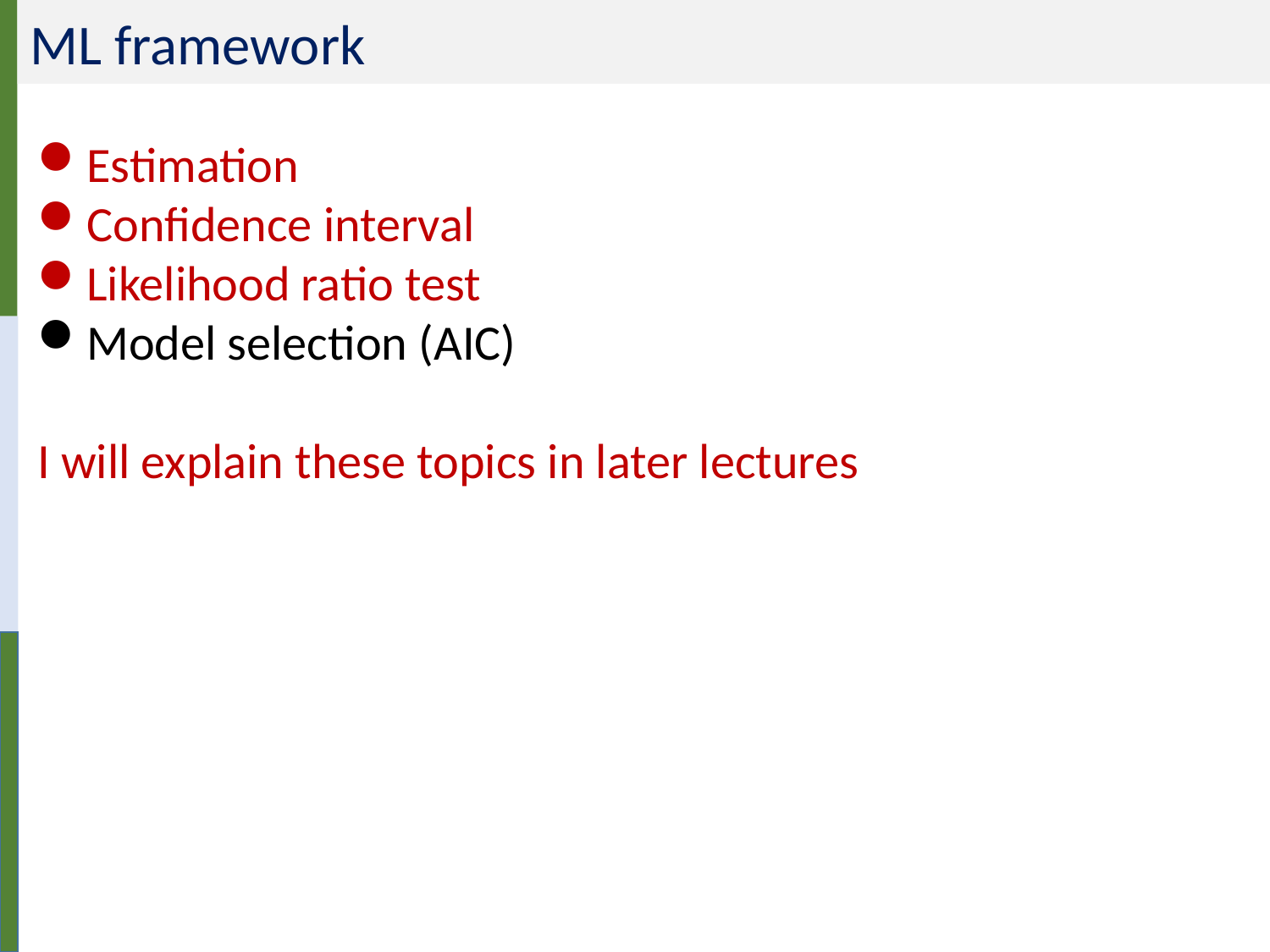

# ML framework
Estimation
Confidence interval
Likelihood ratio test
Model selection (AIC)

I will explain these topics in later lectures